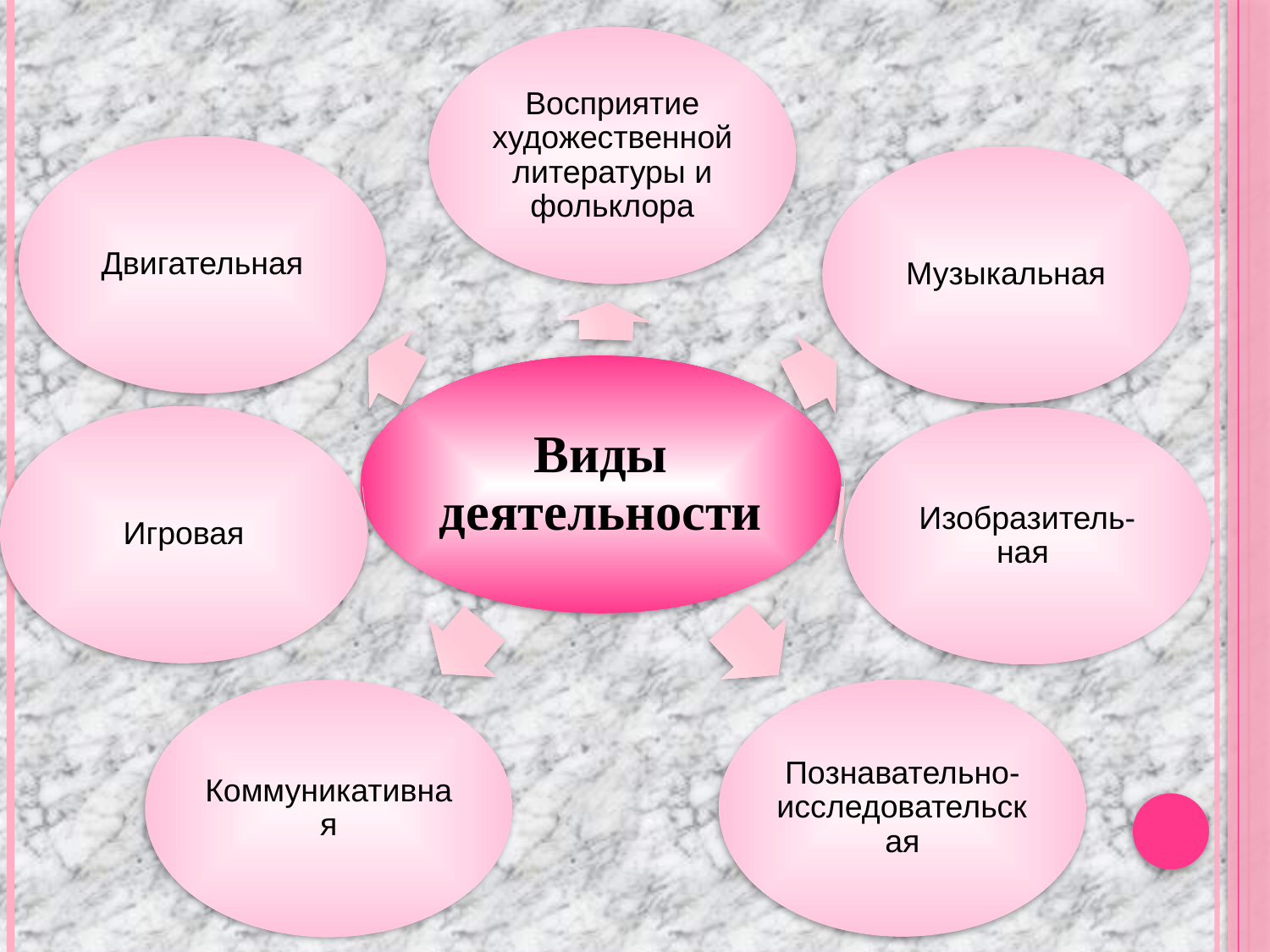

Виды деятельности

Восприятие художественной литературы и фольклора

Музыкальная

Изобразитель-ная

Познавательно-исследовательская

Коммуникативная

Игровая

Двигательная
#